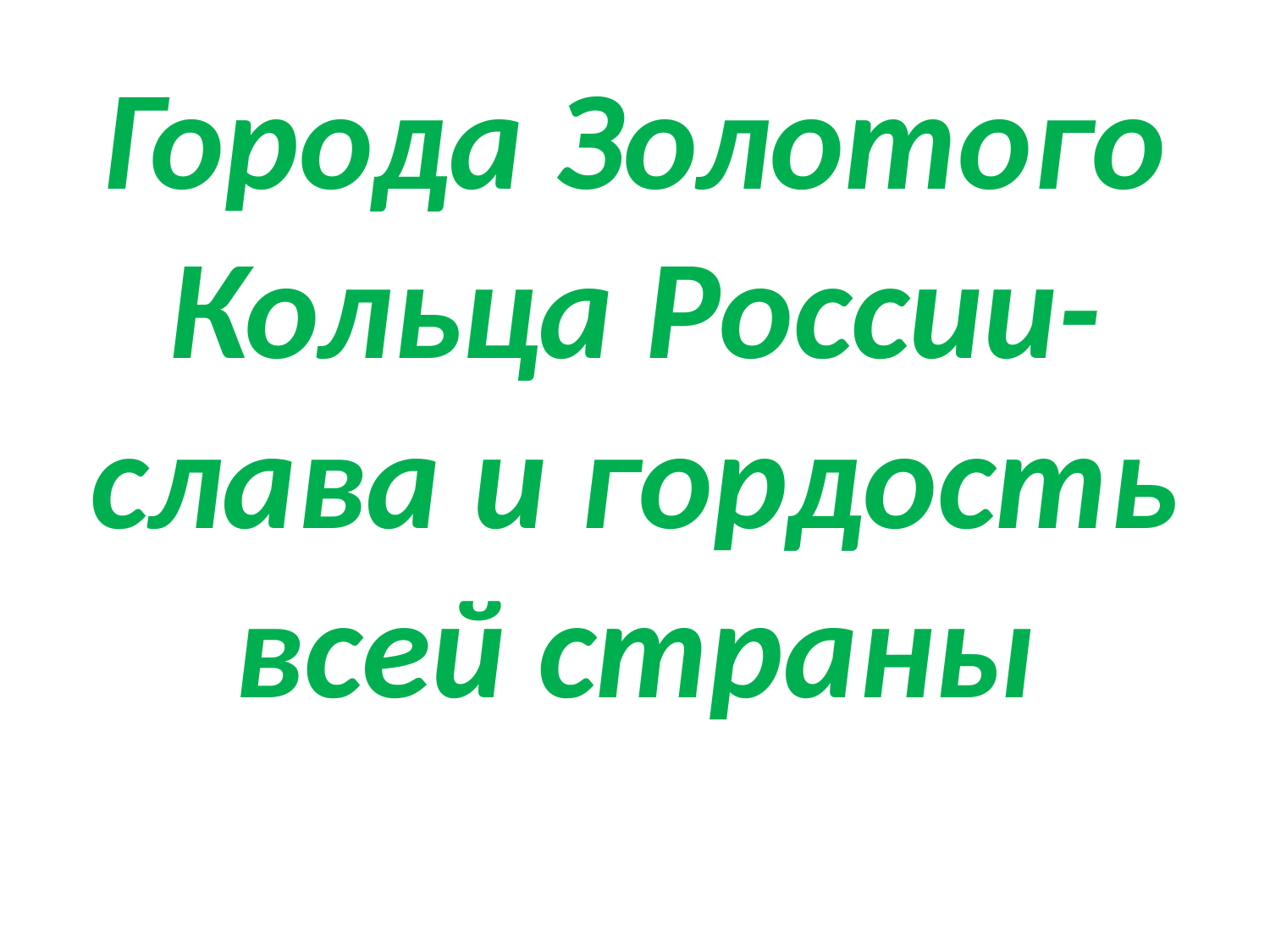

# Города Золотого Кольца России-слава и гордость всей страны